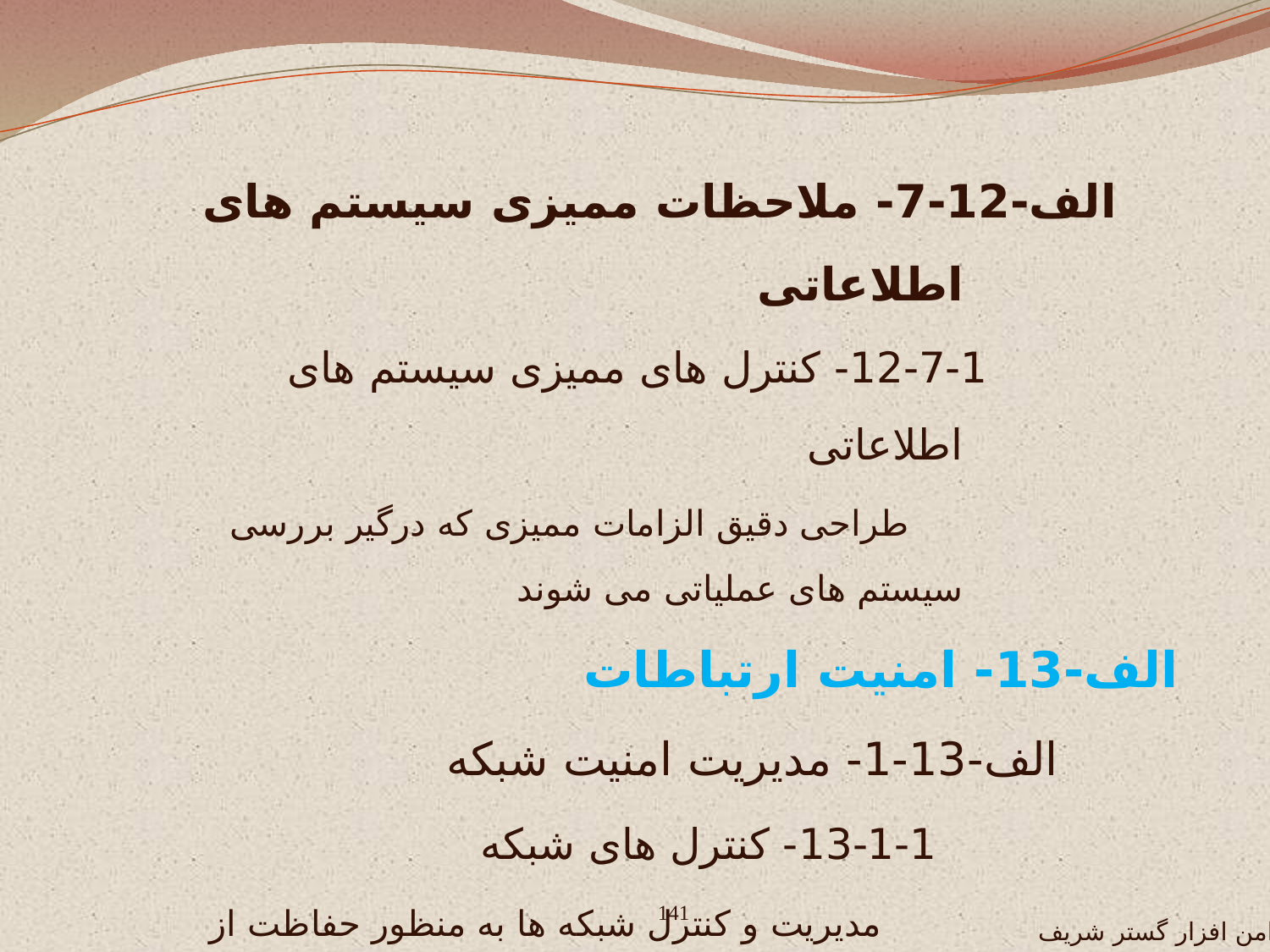

الف-12-7- ملاحظات ممیزی سیستم های اطلاعاتی
        12-7-1- کنترل های ممیزی سیستم های اطلاعاتی
              طراحی دقیق الزامات ممیزی که درگیر بررسی سیستم های عملیاتی می شوند
الف-13- امنیت ارتباطات
       الف-13-1- مدیریت امنیت شبکه
               13-1-1- کنترل های شبکه
                    مدیریت و کنترل شبکه ها به منظور حفاظت از سیستم ها
                   13-1-2- امنیت خدمات شبکه
                    تعیین ساز و کارهای امنیتی و درج کردن در توافقنامه های خدمات شبکه